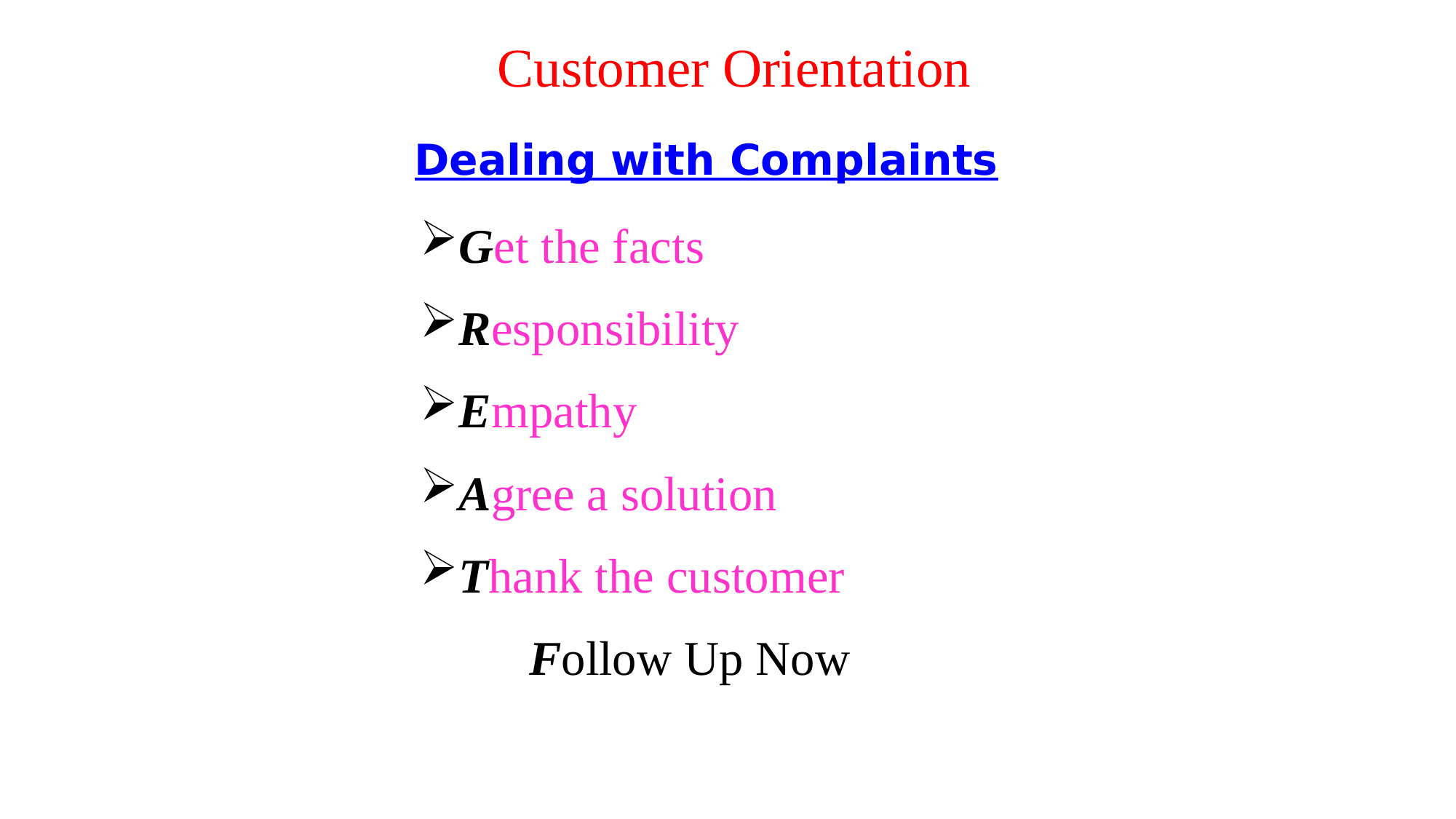

Customer Orientation
Dealing with Complaints
Get the facts
Responsibility
Empathy
Agree a solution
Thank the customer
	Follow Up Now